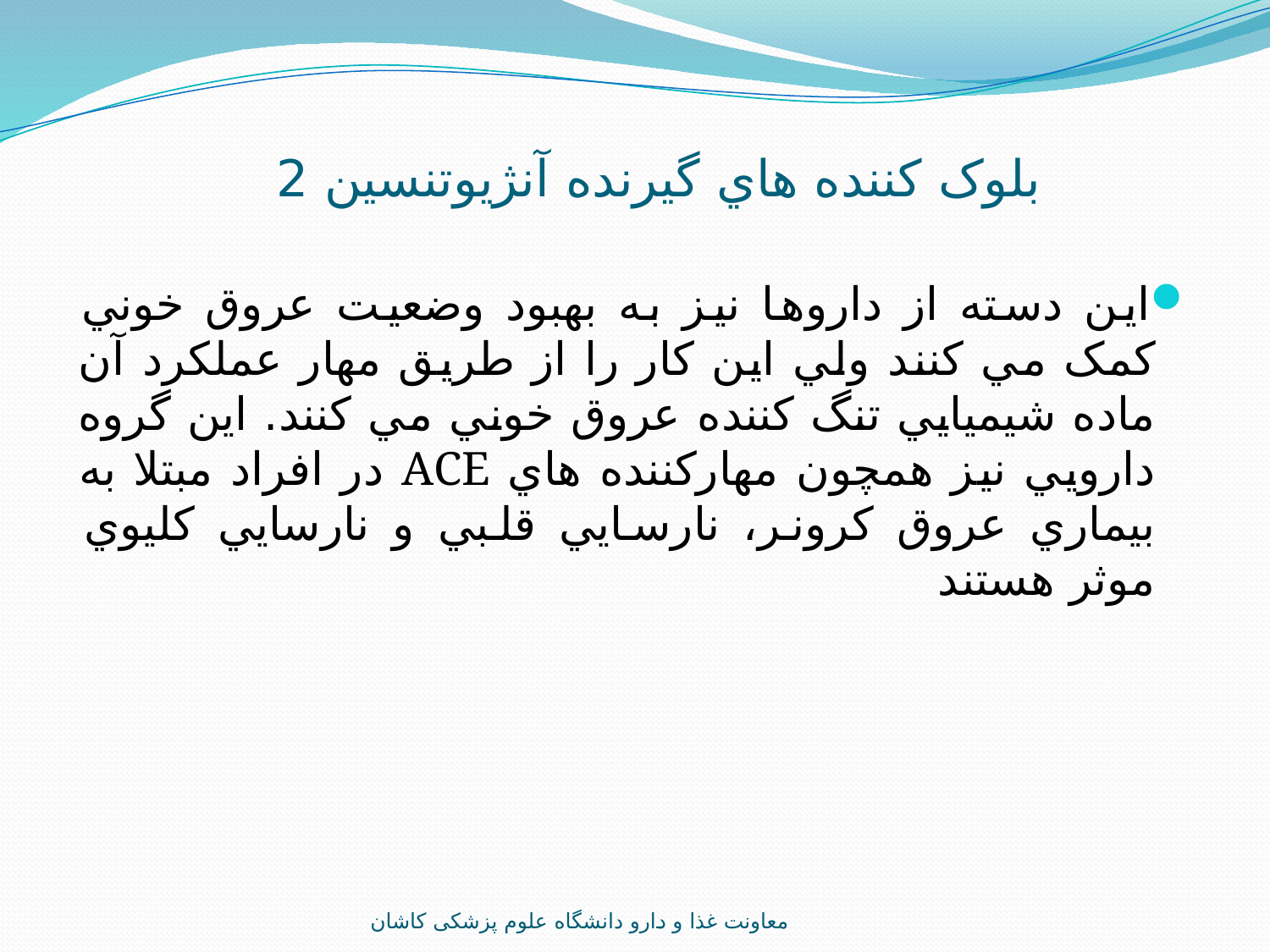

# بلوک كننده هاي گيرنده آنژيوتنسين 2
اين دسته از داروها نيز به بهبود وضعيت عروق خوني کمک مي کنند ولي اين کار را از طريق مهار عملکرد آن ماده شيميايي تنگ کننده عروق خوني مي کنند. اين گروه دارويي نيز همچون مهارکننده هاي ACE در افراد مبتلا به بيماري عروق کرونر، نارسايي قلبي و نارسايي کليوي موثر هستند
معاونت غذا و دارو دانشگاه علوم پزشکی کاشان